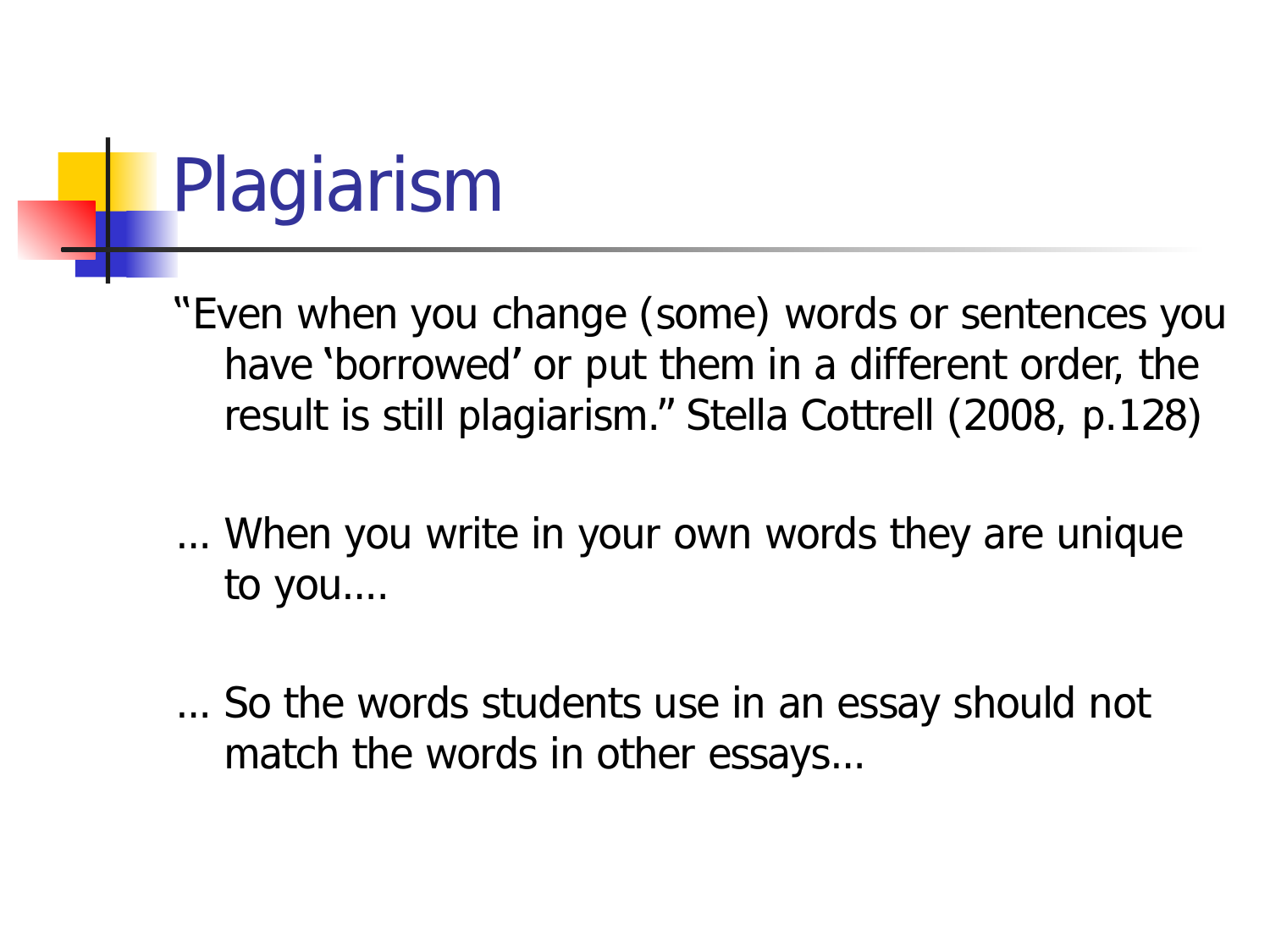

# Plagiarism
“Even when you change (some) words or sentences you have ‘borrowed’ or put them in a different order, the result is still plagiarism.” Stella Cottrell (2008, p.128)

… When you write in your own words they are unique to you….

… So the words students use in an essay should not match the words in other essays…